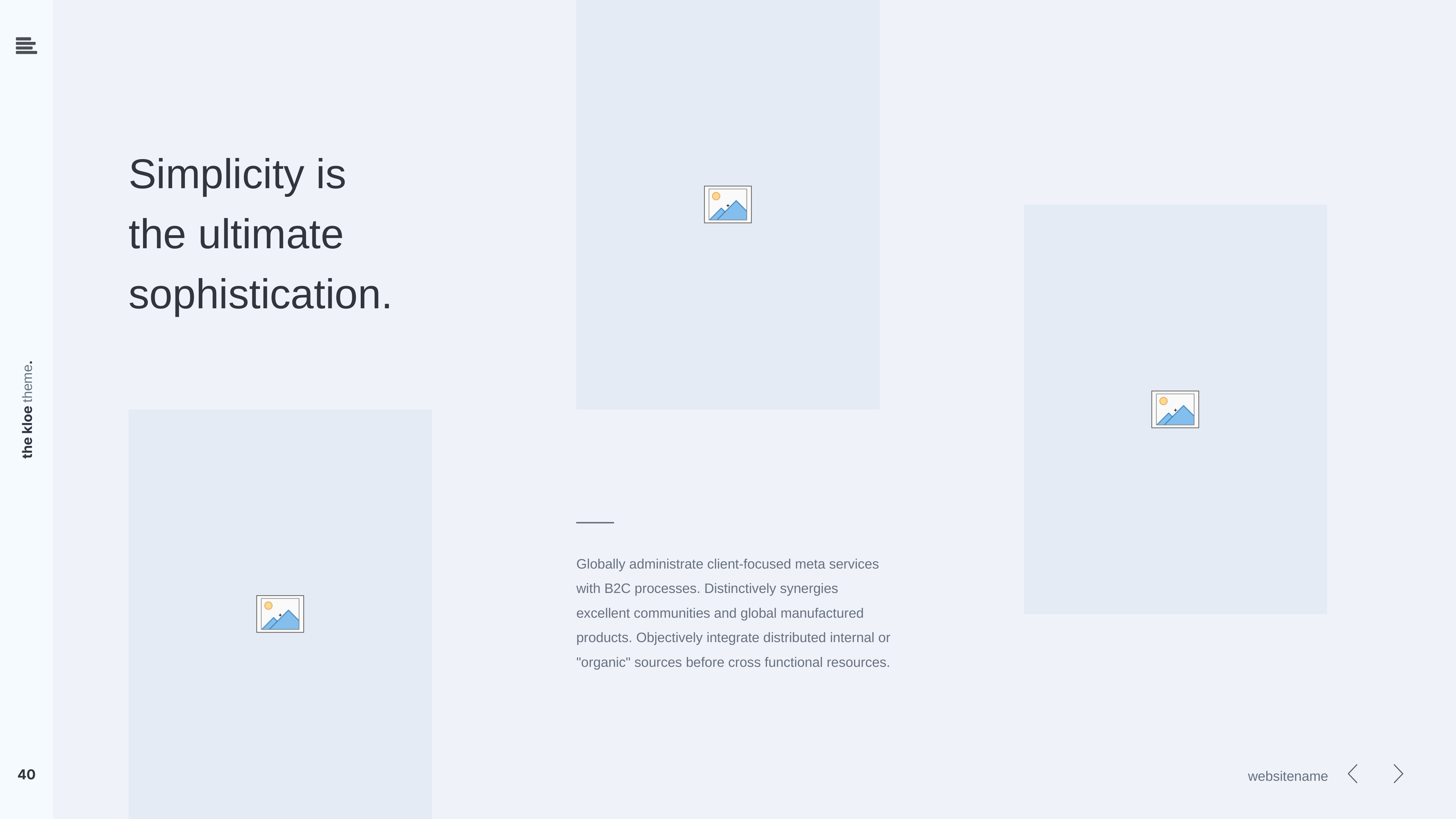

Simplicity is
the ultimate
sophistication.

Globally administrate client-focused meta services with B2C processes. Distinctively synergies excellent communities and global manufactured products. Objectively integrate distributed internal or "organic" sources before cross functional resources.
40